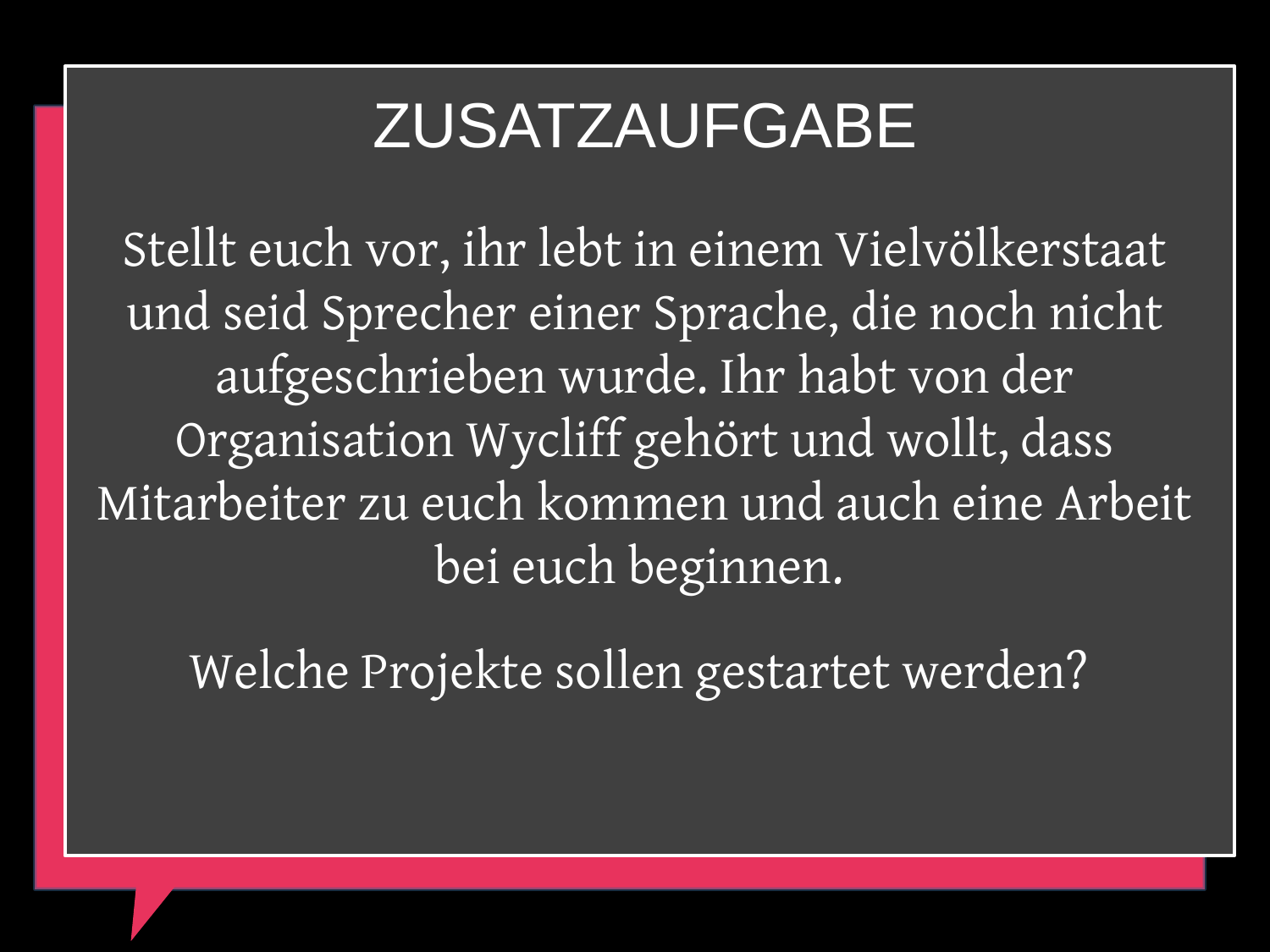

Zusatzaufgabe
Stellt euch vor, ihr lebt in einem Vielvölkerstaat und seid Sprecher einer Sprache, die noch nicht aufgeschrieben wurde. Ihr habt von der Organisation Wycliff gehört und wollt, dass Mitarbeiter zu euch kommen und auch eine Arbeit bei euch beginnen.
Welche Projekte sollen gestartet werden?